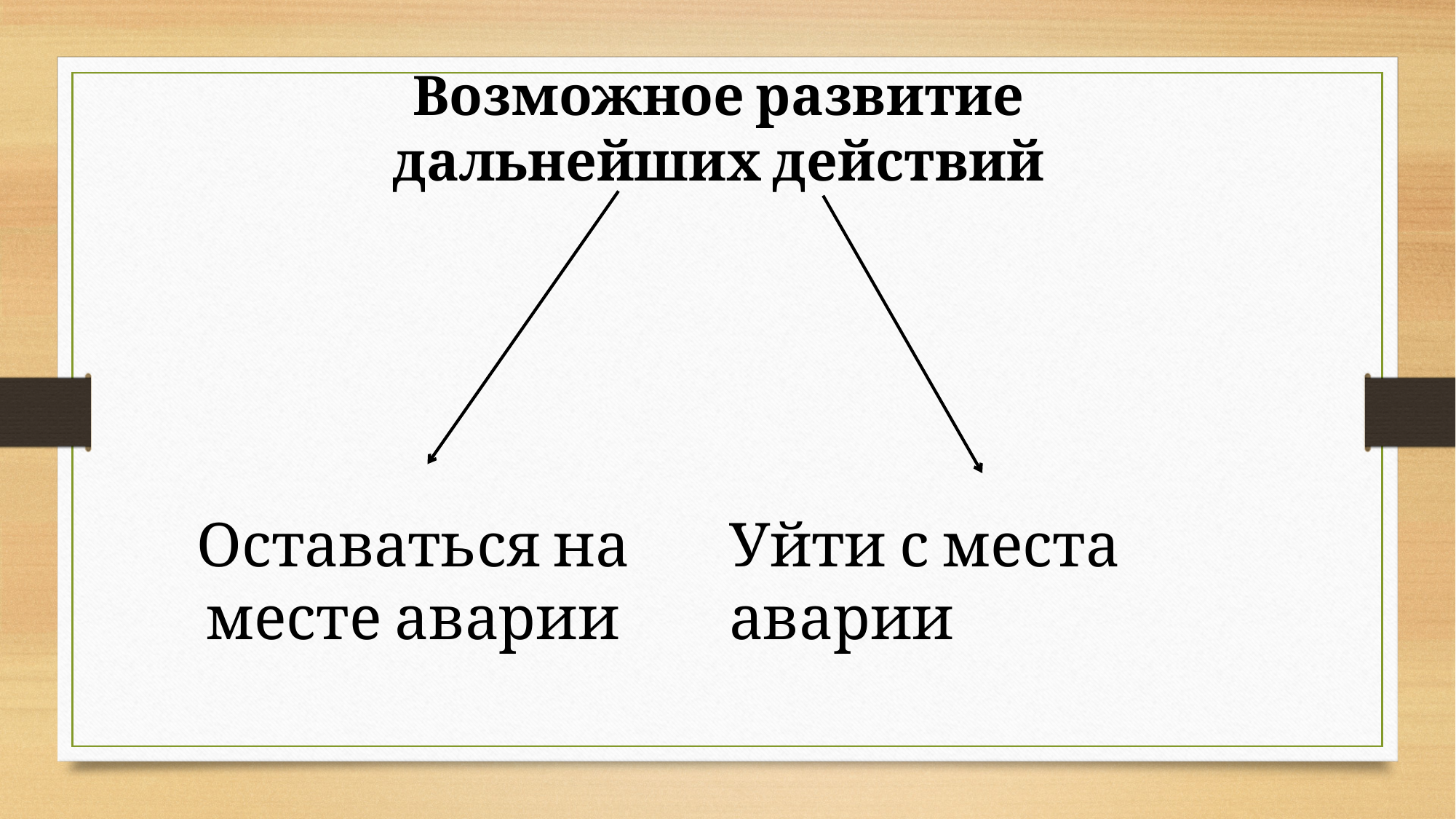

Возможное развитие дальнейших действий
Оставаться на месте аварии
Уйти с места аварии